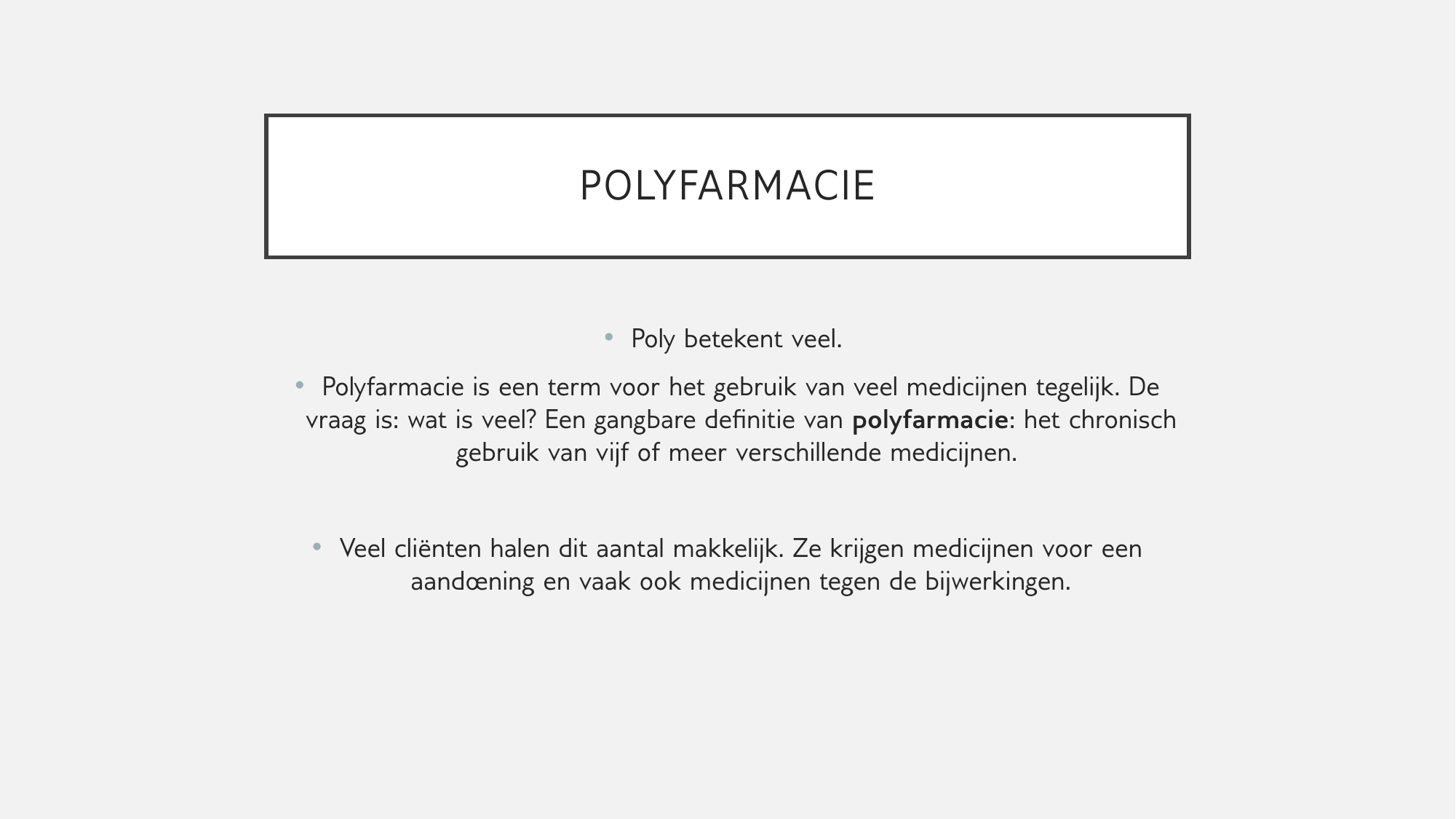

# Polyfarmacie
Poly betekent veel.
Polyfarmacie is een term voor het gebruik van veel medicijnen tegelijk. De vraag is: wat is veel? Een gangbare definitie van polyfarmacie: het chronisch gebruik van vijf of meer verschillende medicijnen.

Veel cliënten halen dit aantal makkelijk. Ze krijgen medicijnen voor een aandoening en vaak ook medicijnen tegen de bijwerkingen.